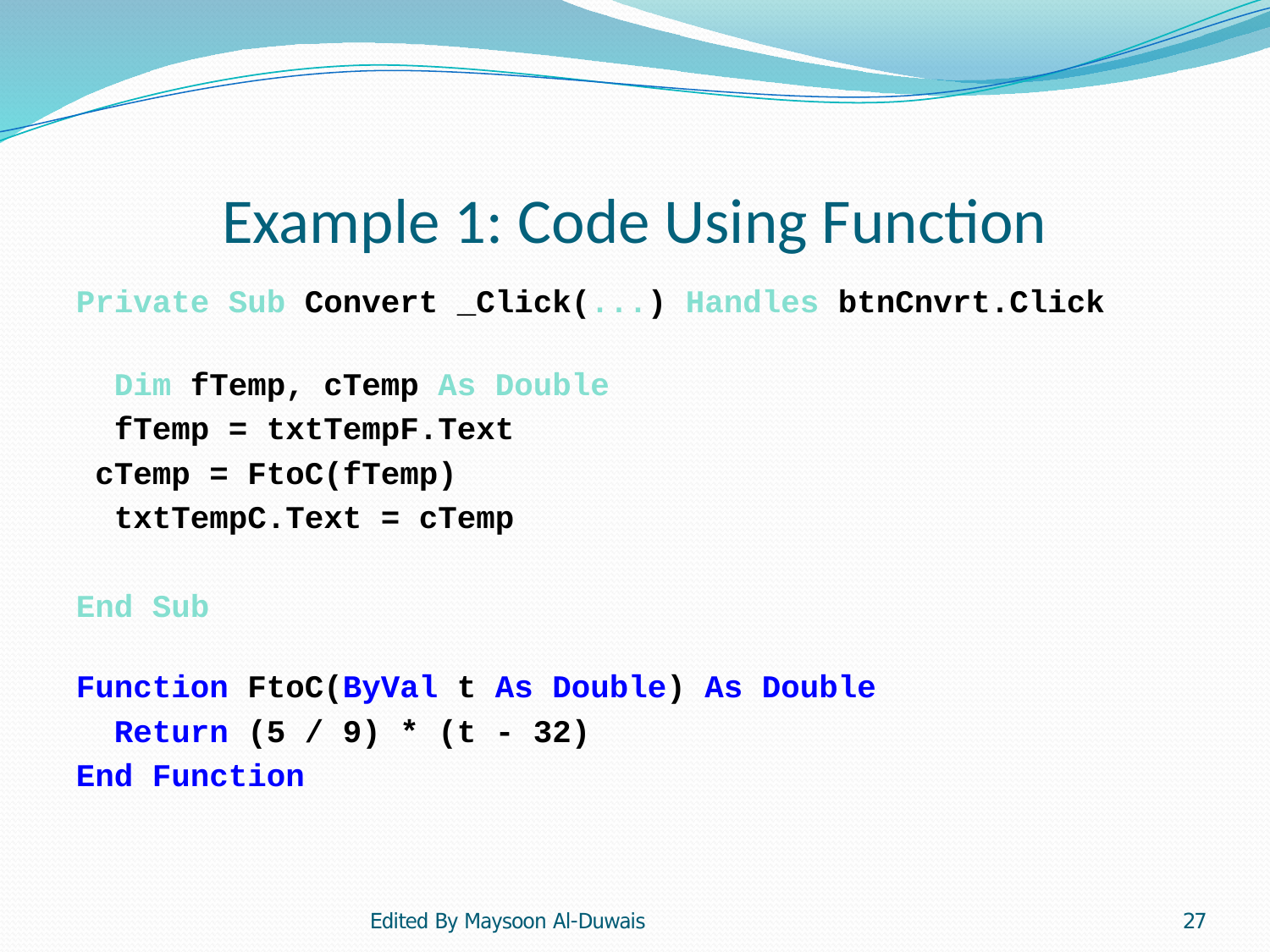

# Example 1: Code Using Function
Private Sub Convert _Click(...) Handles btnCnvrt.Click

  Dim fTemp, cTemp As Double
  fTemp = txtTempF.Text
 cTemp = FtoC(fTemp)
  txtTempC.Text = cTemp

End Sub
Function FtoC(ByVal t As Double) As Double
  Return (5 / 9) * (t - 32)
End Function

Edited By Maysoon Al-Duwais
27